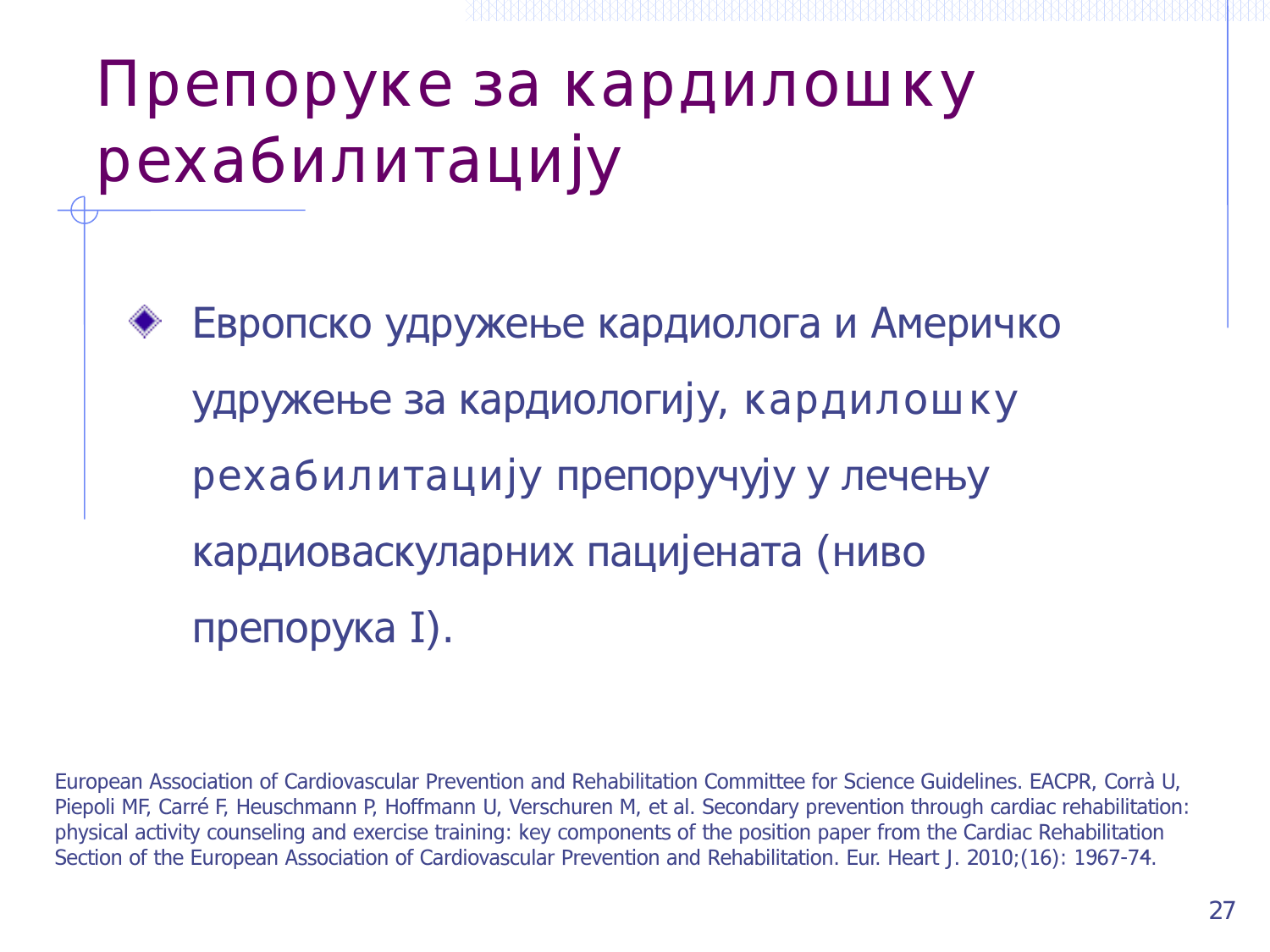

# Препоруке за кардилошку рехабилитацију
Европско удружење кардиолога и Америчко удружење за кардиологију, кардилошку рехабилитацију препоручују у лечењу кардиоваскуларних пацијената (ниво препорука I).
European Association of Cardiovascular Prevention and Rehabilitation Committee for Science Guidelines. EACPR, Corrà U, Piepoli MF, Carré F, Heuschmann P, Hoffmann U, Verschuren M, et al. Secondary prevention through cardiac rehabilitation: physical activity counseling and exercise training: key components of the position paper from the Cardiac Rehabilitation Section of the European Association of Cardiovascular Prevention and Rehabilitation. Eur. Heart J. 2010;(16): 1967-74.
27